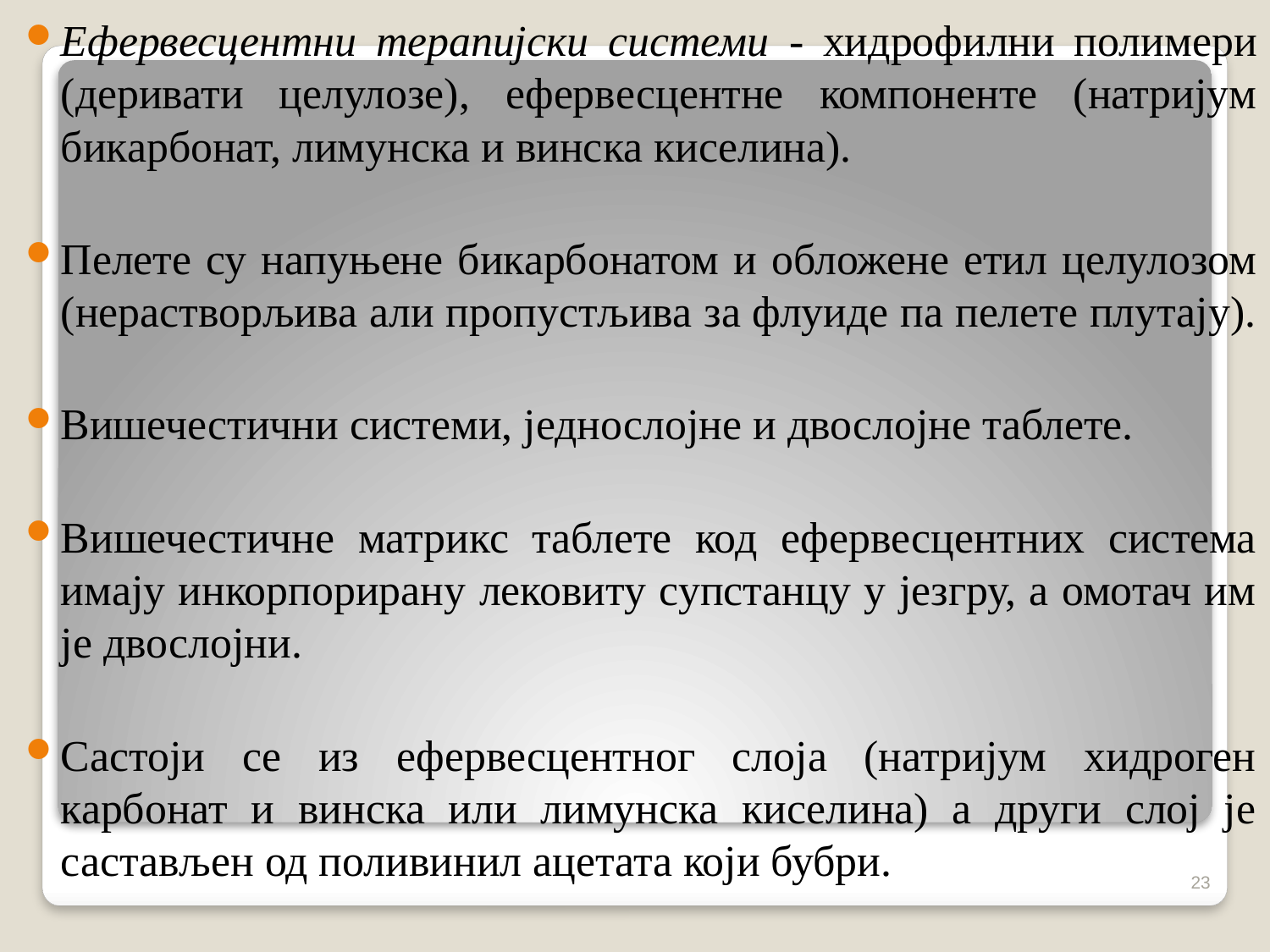

Ефервесцентни терапијски системи - хидрофилни полимери (деривати целулозе), ефервесцентне компоненте (натријум бикарбонат, лимунска и винска киселина).

Пелете су напуњене бикарбонатом и обложене етил целулозом (нерастворљива али пропустљива за флуиде па пелете плутају).

Вишечестични системи, једнослојне и двослојне таблете.

Вишечестичне матрикс таблете код ефервесцентних система имају инкорпорирану лековиту супстанцу у језгру, а омотач им је двослојни.

Састоји се из ефервесцентног слоја (натријум хидроген карбонат и винска или лимунска киселина) а други слој је састављен од поливинил ацетата који бубри.
23